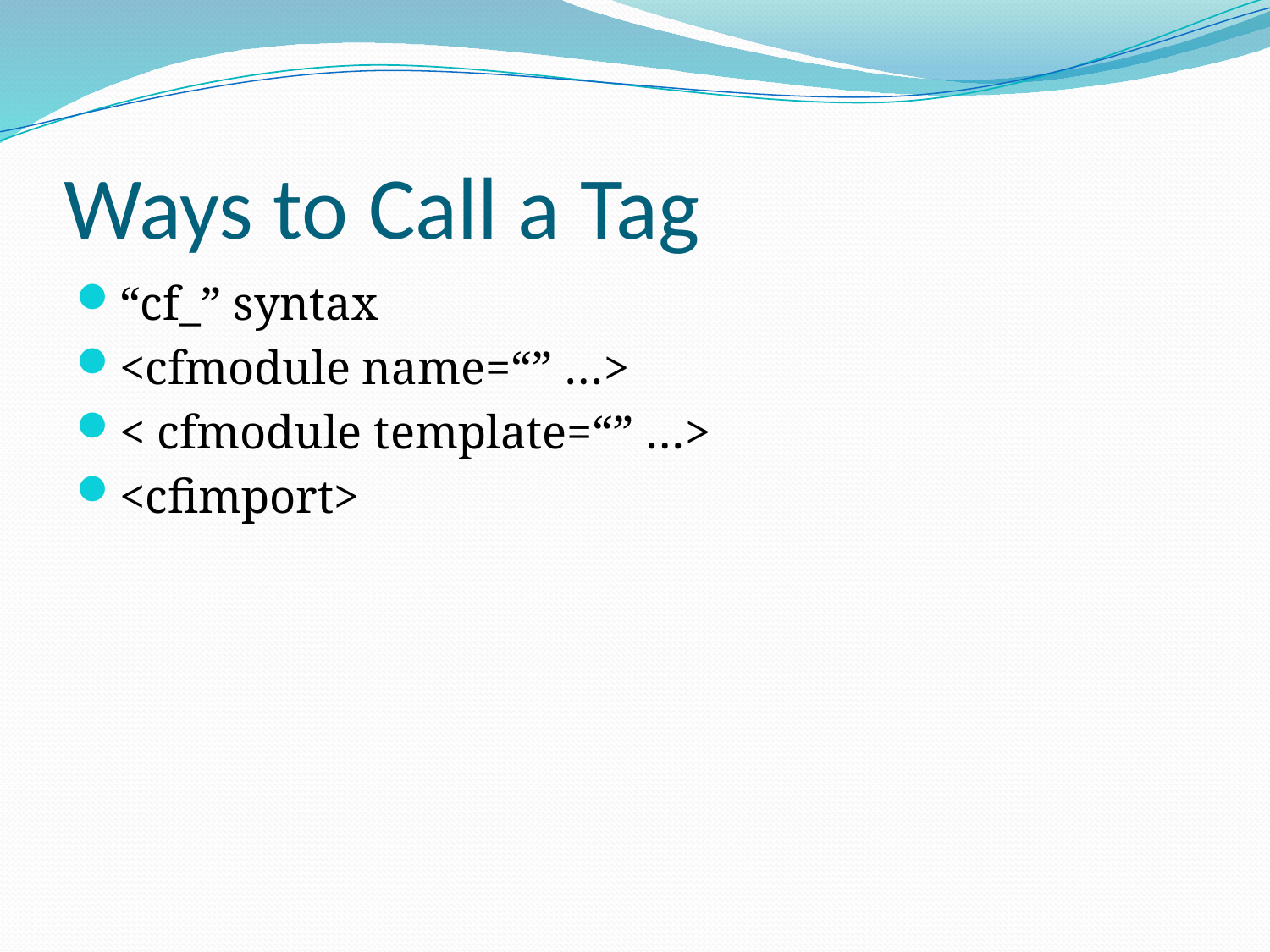

# Ways to Call a Tag
“cf_” syntax
<cfmodule name=“” …>
< cfmodule template=“” …>
<cfimport>